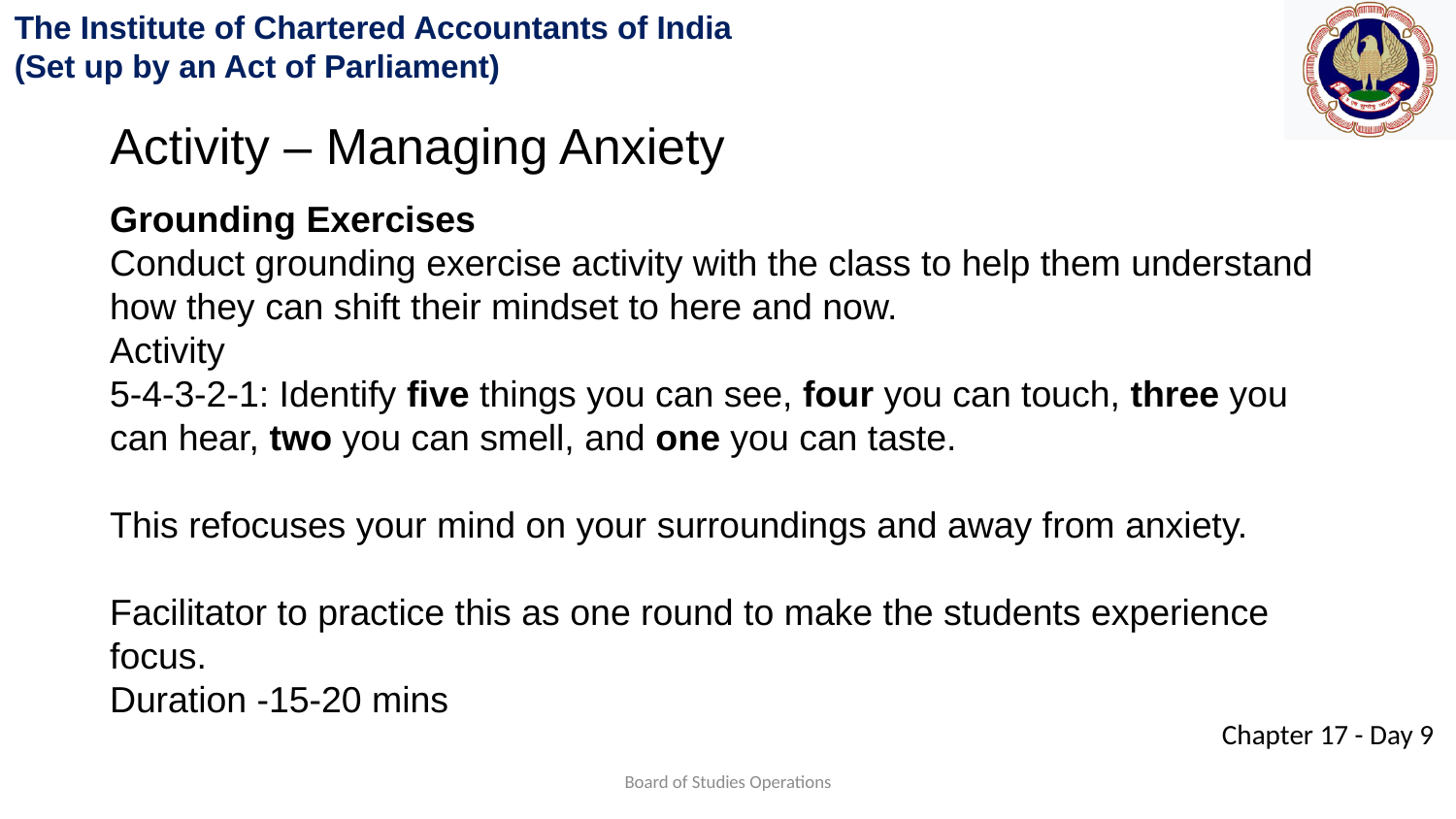

Activity – Managing Anxiety
Grounding Exercises
Conduct grounding exercise activity with the class to help them understand how they can shift their mindset to here and now.
Activity
5-4-3-2-1: Identify five things you can see, four you can touch, three you can hear, two you can smell, and one you can taste.

This refocuses your mind on your surroundings and away from anxiety.

Facilitator to practice this as one round to make the students experience focus.
Duration -15-20 mins
Board of Studies Operations